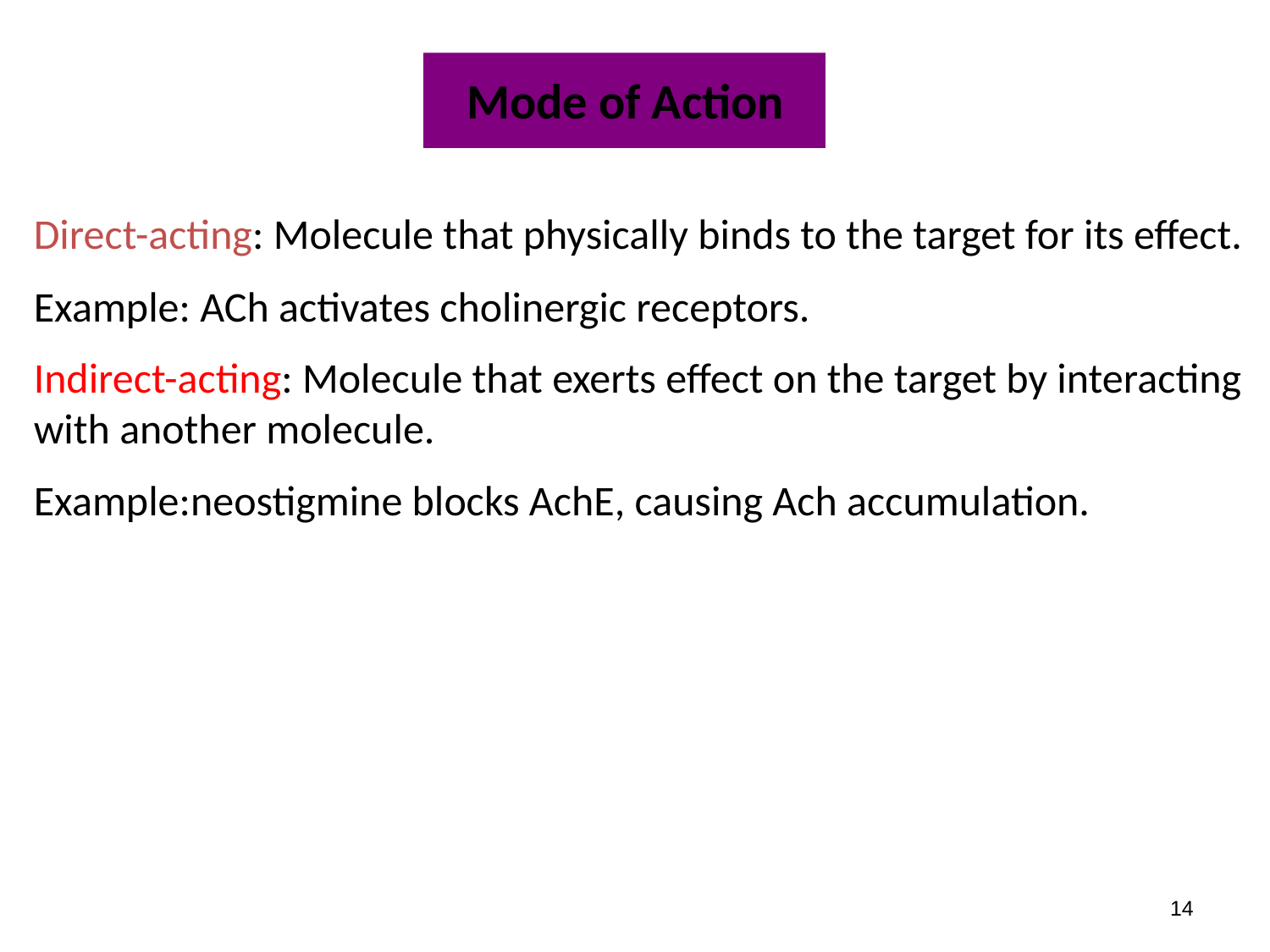

Mode of Action
Direct-acting: Molecule that physically binds to the target for its effect.
Example: ACh activates cholinergic receptors.
Indirect-acting: Molecule that exerts effect on the target by interacting with another molecule.
Example:neostigmine blocks AchE, causing Ach accumulation.
14